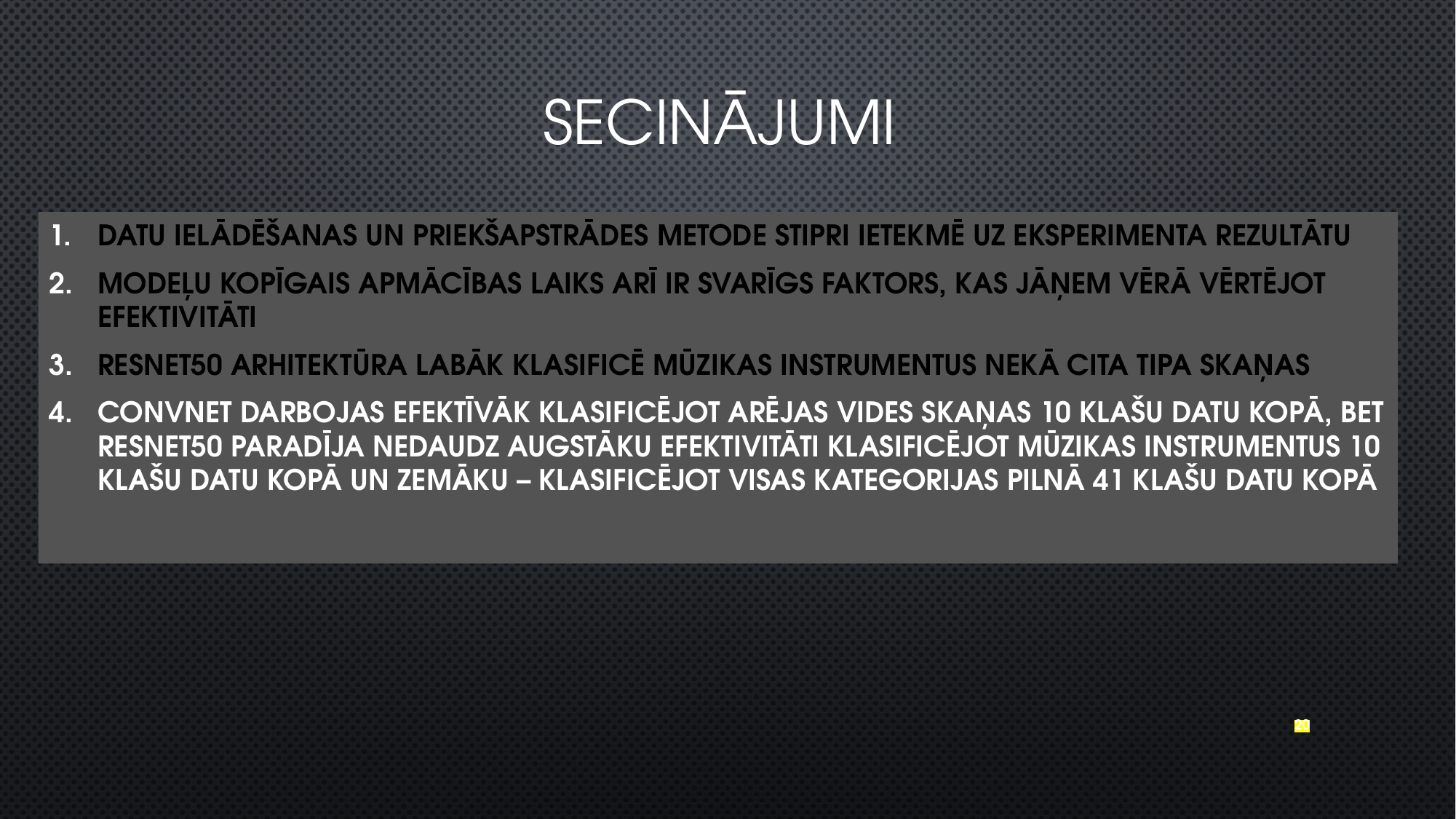

Secinājumi
datu ielādēšanas un priekšapstrādes metode stipri ietekmē uz eksperimenta rezultātu
modeļu kopīgais apmācības laiks arī ir svarīgs faktors, kas jāņem vērā vērtējot efektivitāti
ResNet50 arhitektūra labāk klasificē mūzikas instrumentus nekā cita tipa skaņas
ConvNet darbojas efektīvāk klasificējot arējas vides skaņas 10 klašu datu kopā, bet ResNet50 paradīja nedaudz augstāku efektivitāti klasificējot mūzikas instrumentus 10 klašu datu kopā un zemāku – klasificējot visas kategorijas pilnā 41 klašu datu kopā

20